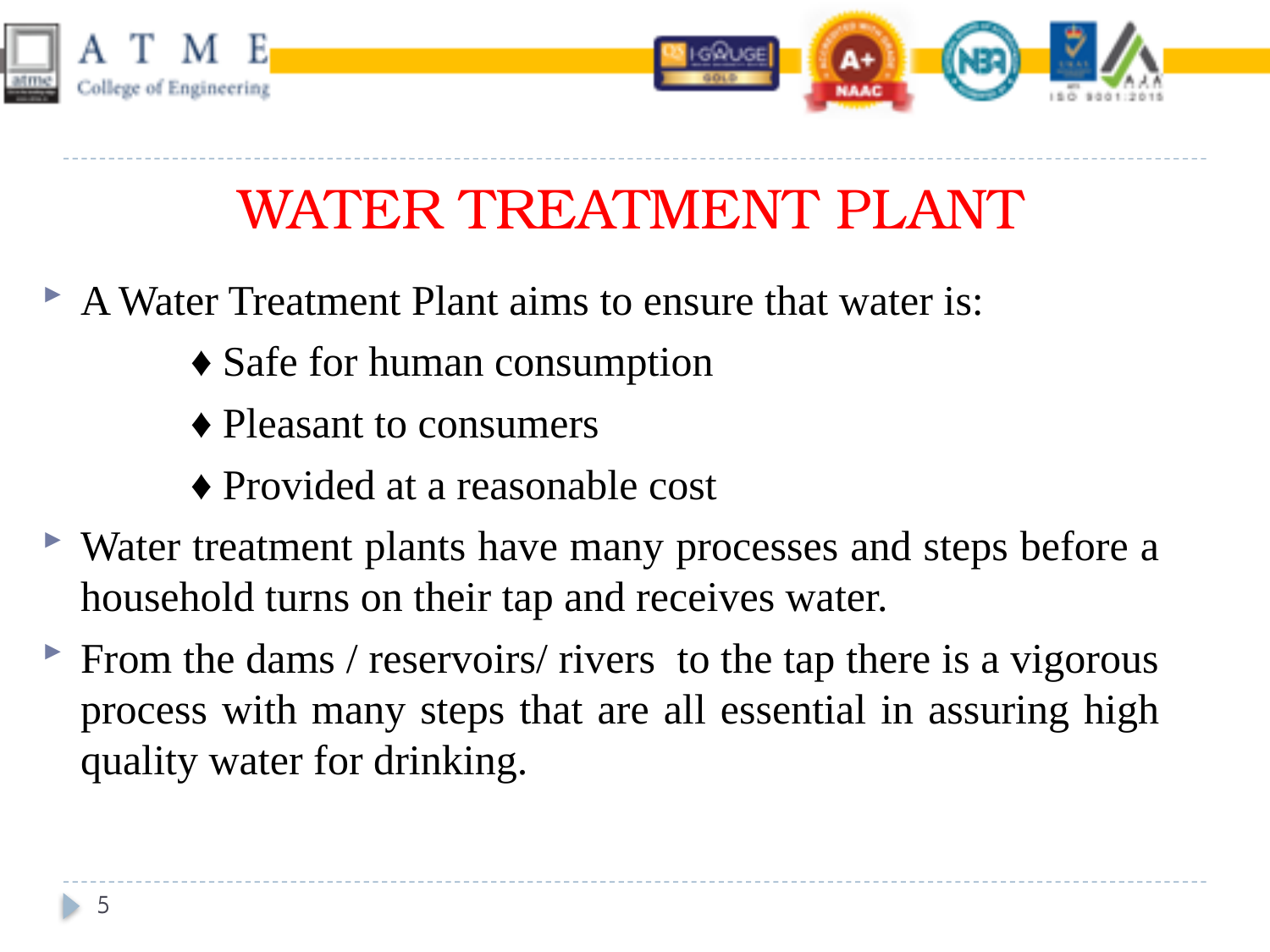

# WATER TREATMENT PLANT
A Water Treatment Plant aims to ensure that water is:
              ♦ Safe for human consumption
              ♦ Pleasant to consumers
              ♦ Provided at a reasonable cost
Water treatment plants have many processes and steps before a household turns on their tap and receives water.
From the dams / reservoirs/ rivers  to the tap there is a vigorous process with many steps that are all essential in assuring high quality water for drinking.
5